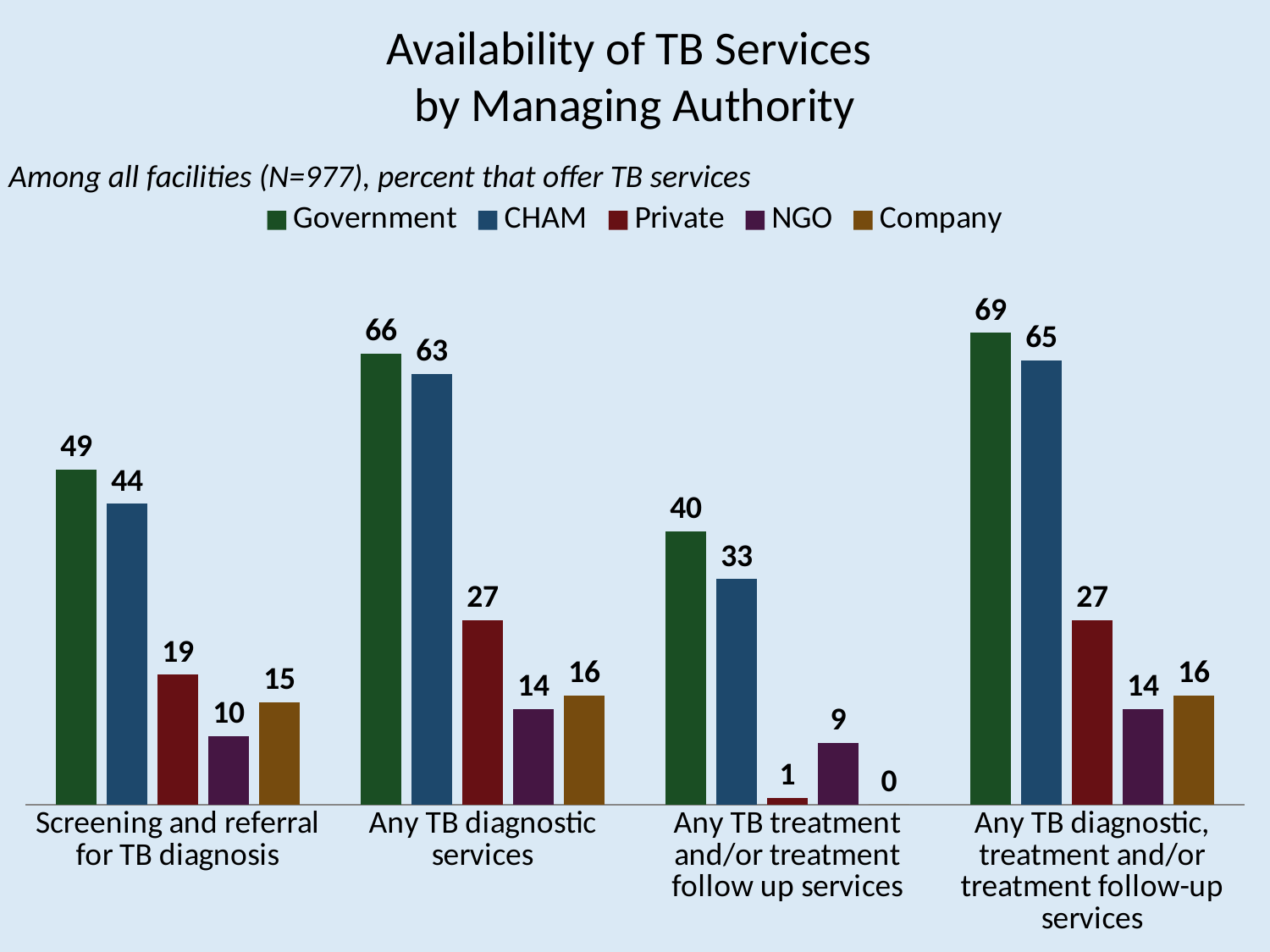

# Availability of TB Services by Managing Authority
Among all facilities (N=977), percent that offer TB services

### Chart

| Category | Government | CHAM | Private | NGO | Company |
|---|---|---|---|---|---|
| Screening and referral for TB diagnosis | 49.0 | 44.0 | 19.0 | 10.0 | 15.0 |
| Any TB diagnostic services | 66.0 | 63.0 | 27.0 | 14.0 | 16.0 |
| Any TB treatment and/or treatment follow up services | 40.0 | 33.0 | 1.0 | 9.0 | 0.0 |
| Any TB diagnostic, treatment and/or treatment follow-up services | 69.0 | 65.0 | 27.0 | 14.0 | 16.0 |